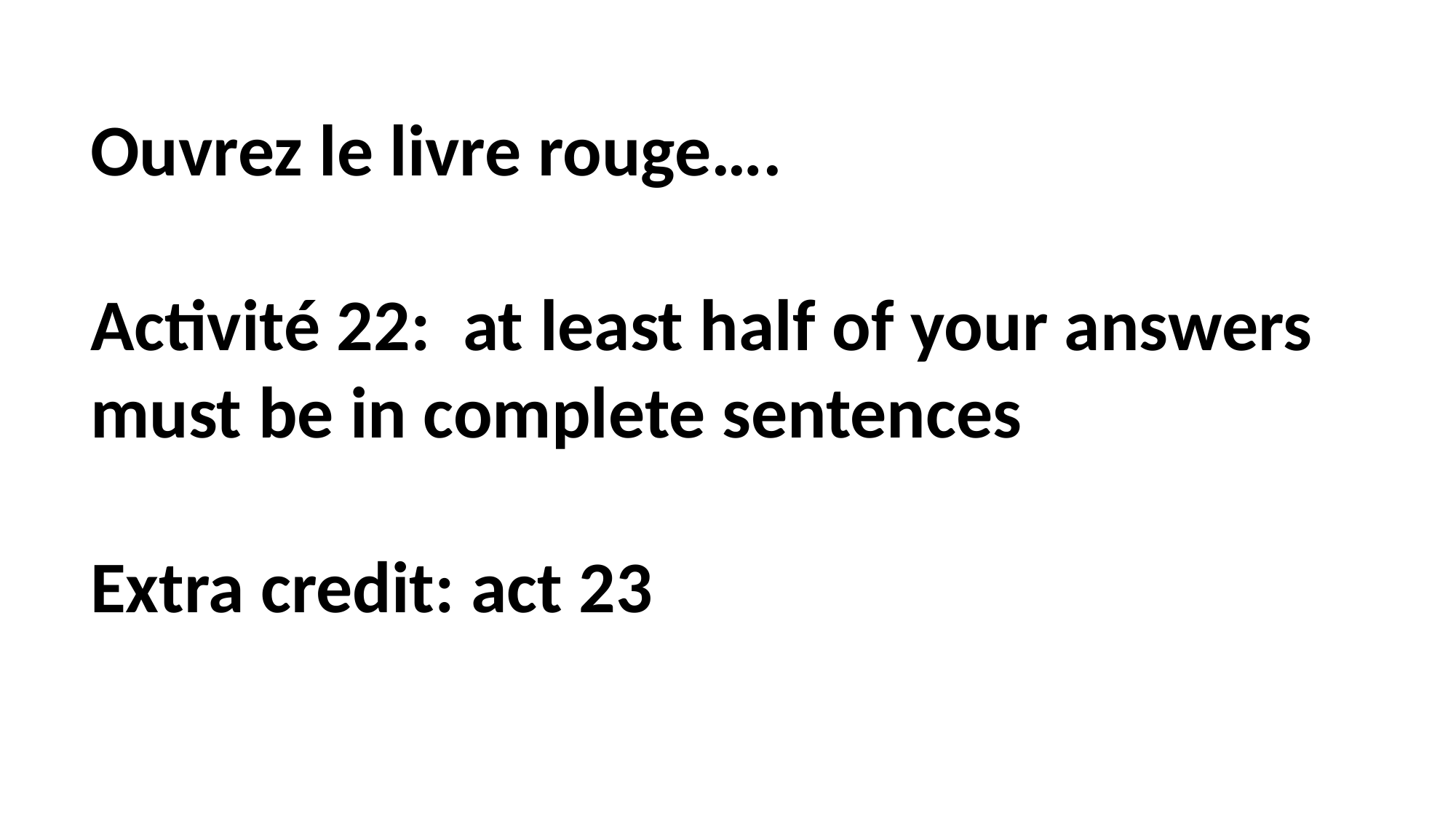

Ouvrez le livre rouge….

Activité 22:  at least half of your answers must be in complete sentences

Extra credit: act 23